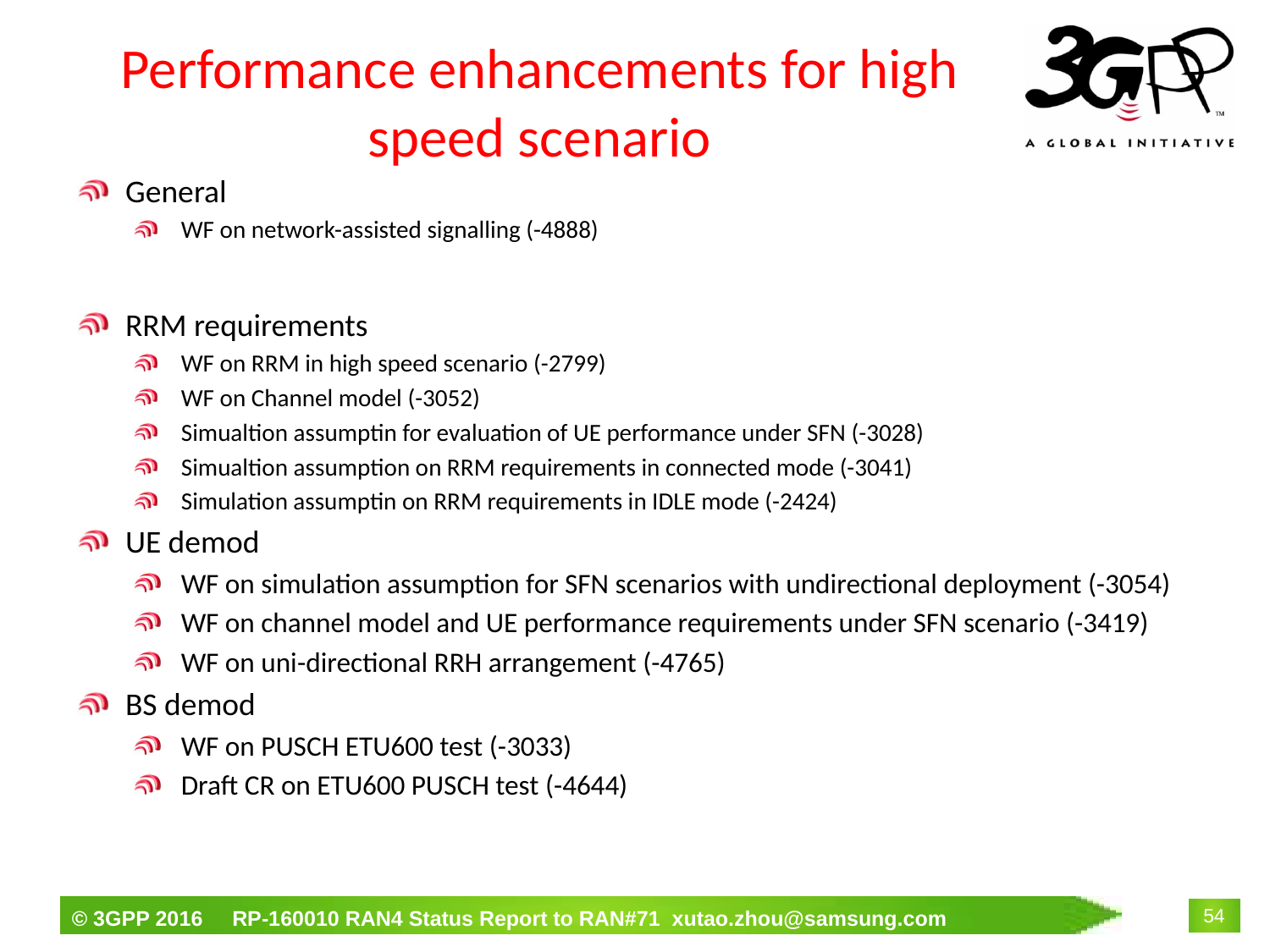

# Performance enhancements for high speed scenario
General
WF on network-assisted signalling (-4888)

RRM requirements
WF on RRM in high speed scenario (-2799)
WF on Channel model (-3052)
Simualtion assumptin for evaluation of UE performance under SFN (-3028)
Simualtion assumption on RRM requirements in connected mode (-3041)
Simulation assumptin on RRM requirements in IDLE mode (-2424)
UE demod
WF on simulation assumption for SFN scenarios with undirectional deployment (-3054)
WF on channel model and UE performance requirements under SFN scenario (-3419)
WF on uni-directional RRH arrangement (-4765)
BS demod
WF on PUSCH ETU600 test (-3033)
Draft CR on ETU600 PUSCH test (-4644)